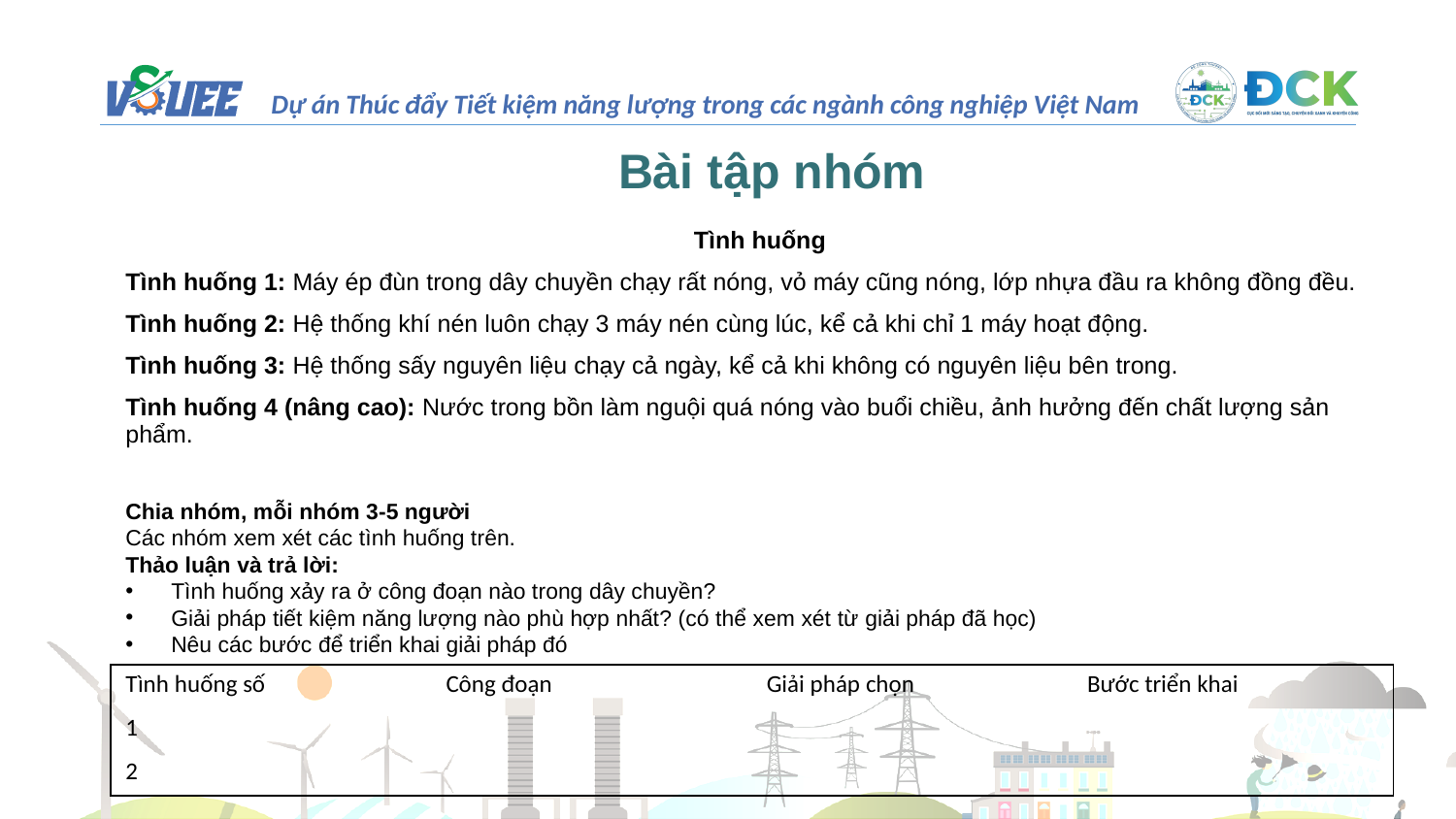

# Bài tập nhóm
| Tình huống |
| --- |
| Tình huống 1: Máy ép đùn trong dây chuyền chạy rất nóng, vỏ máy cũng nóng, lớp nhựa đầu ra không đồng đều. |
| Tình huống 2: Hệ thống khí nén luôn chạy 3 máy nén cùng lúc, kể cả khi chỉ 1 máy hoạt động. |
| Tình huống 3: Hệ thống sấy nguyên liệu chạy cả ngày, kể cả khi không có nguyên liệu bên trong. |
| Tình huống 4 (nâng cao): Nước trong bồn làm nguội quá nóng vào buổi chiều, ảnh hưởng đến chất lượng sản phẩm. |
Chia nhóm, mỗi nhóm 3-5 người
Các nhóm xem xét các tình huống trên.
Thảo luận và trả lời:
Tình huống xảy ra ở công đoạn nào trong dây chuyền?
Giải pháp tiết kiệm năng lượng nào phù hợp nhất? (có thể xem xét từ giải pháp đã học)
Nêu các bước để triển khai giải pháp đó
| Tình huống số | Công đoạn | Giải pháp chọn | Bước triển khai |
| --- | --- | --- | --- |
| 1 |  |  |  |
| 2 |  |  |  |